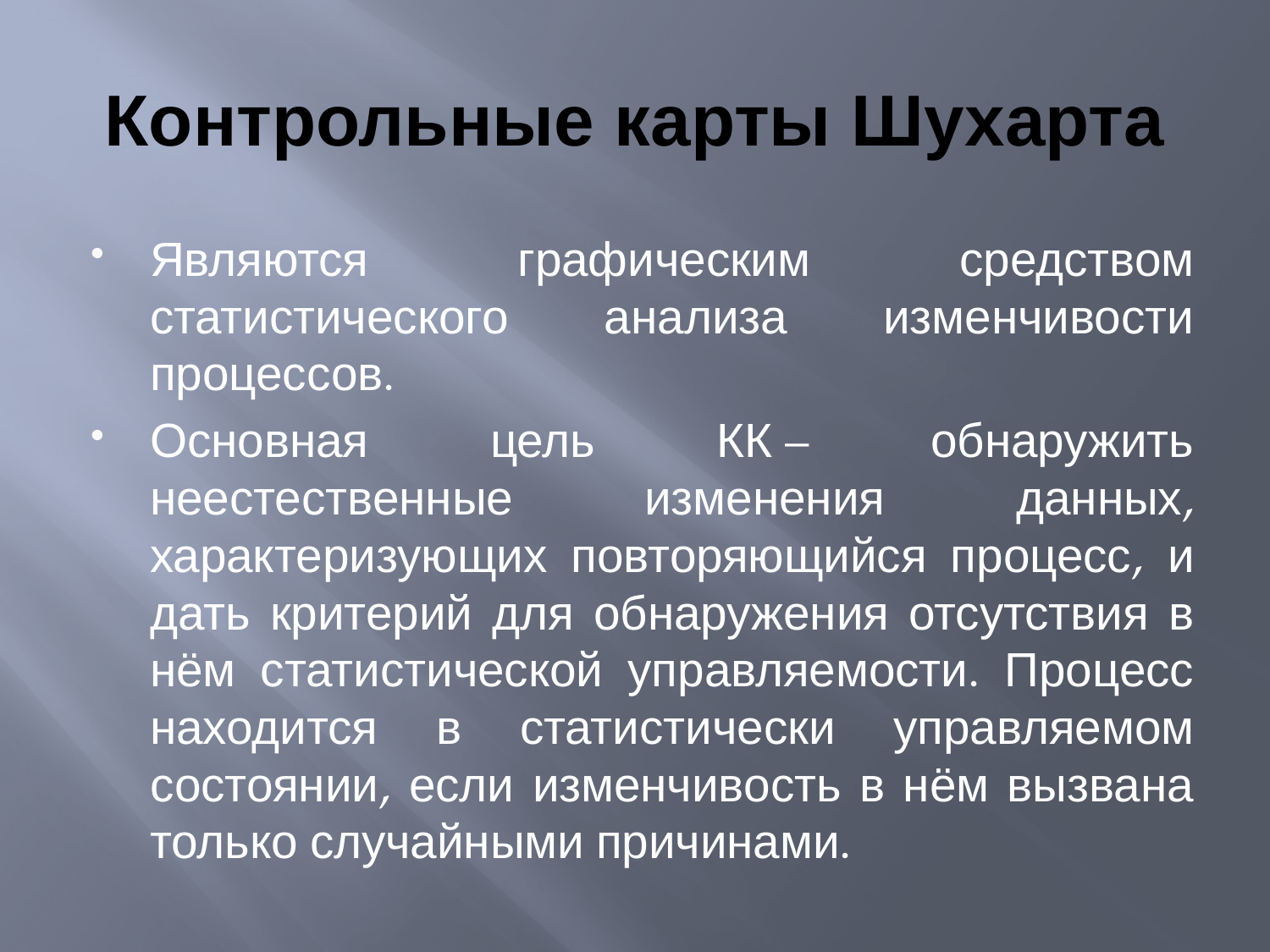

# Контрольные карты Шухарта
Являются графическим средством статистического анализа изменчивости процессов.
Основная цель КК – обнаружить неестественные изменения данных, характеризующих повторяющийся процесс, и дать критерий для обнаружения отсутствия в нём статистической управляемости. Процесс находится в статистически управляемом состоянии, если изменчивость в нём вызвана только случайными причинами.